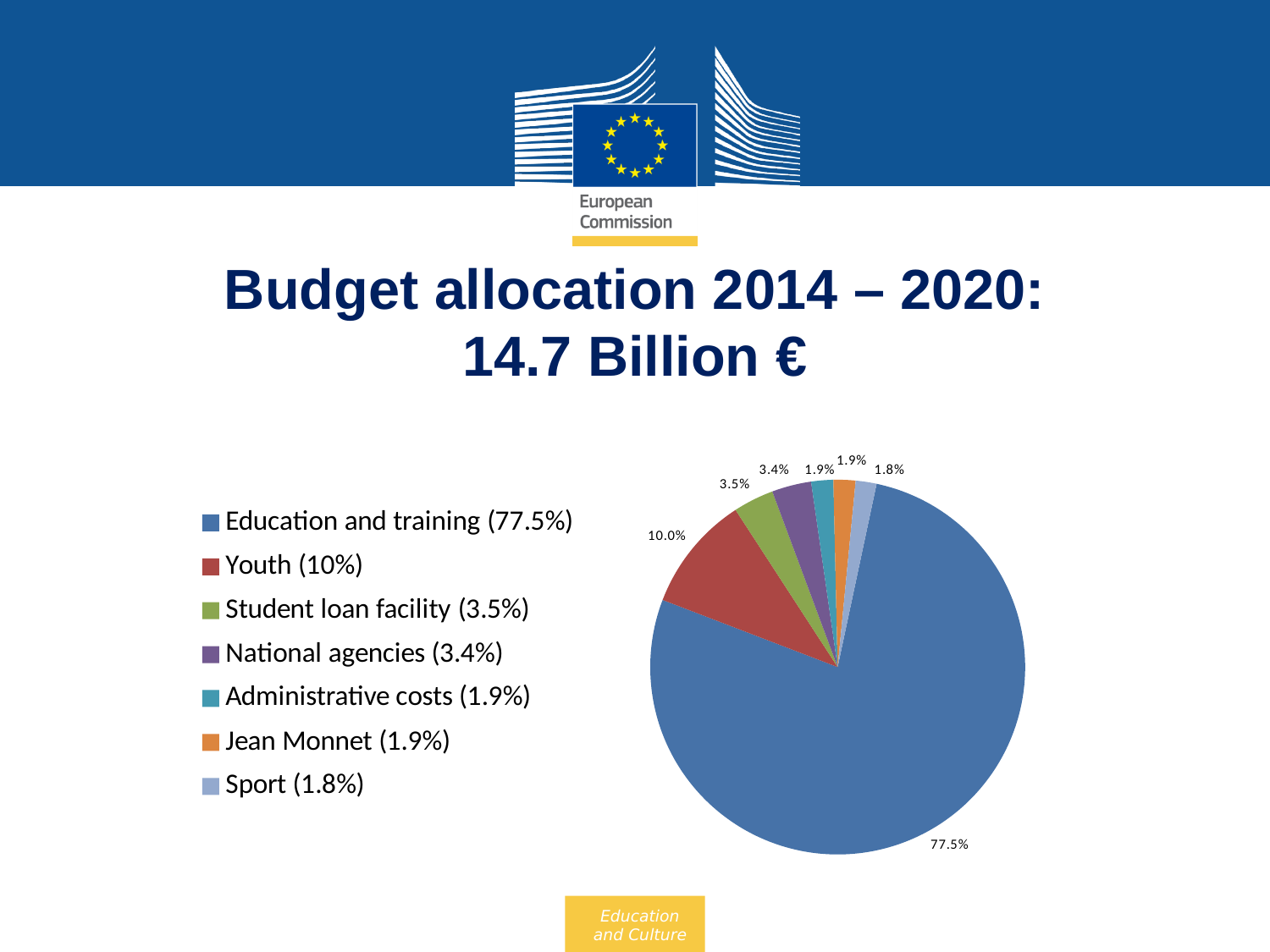

# Budget allocation 2014 – 2020: 14.7 Billion €

### Chart

| Category |  |
|---|---|
| Education and training (77.5%) | 0.775 |
| Youth (10%) | 0.1 |
| Student loan facility (3.5%) | 0.035 |
| National agencies (3.4%) | 0.034 |
| Administrative costs (1.9%) | 0.019 |
| Jean Monnet (1.9%) | 0.019 |
| Sport (1.8%) | 0.018 |